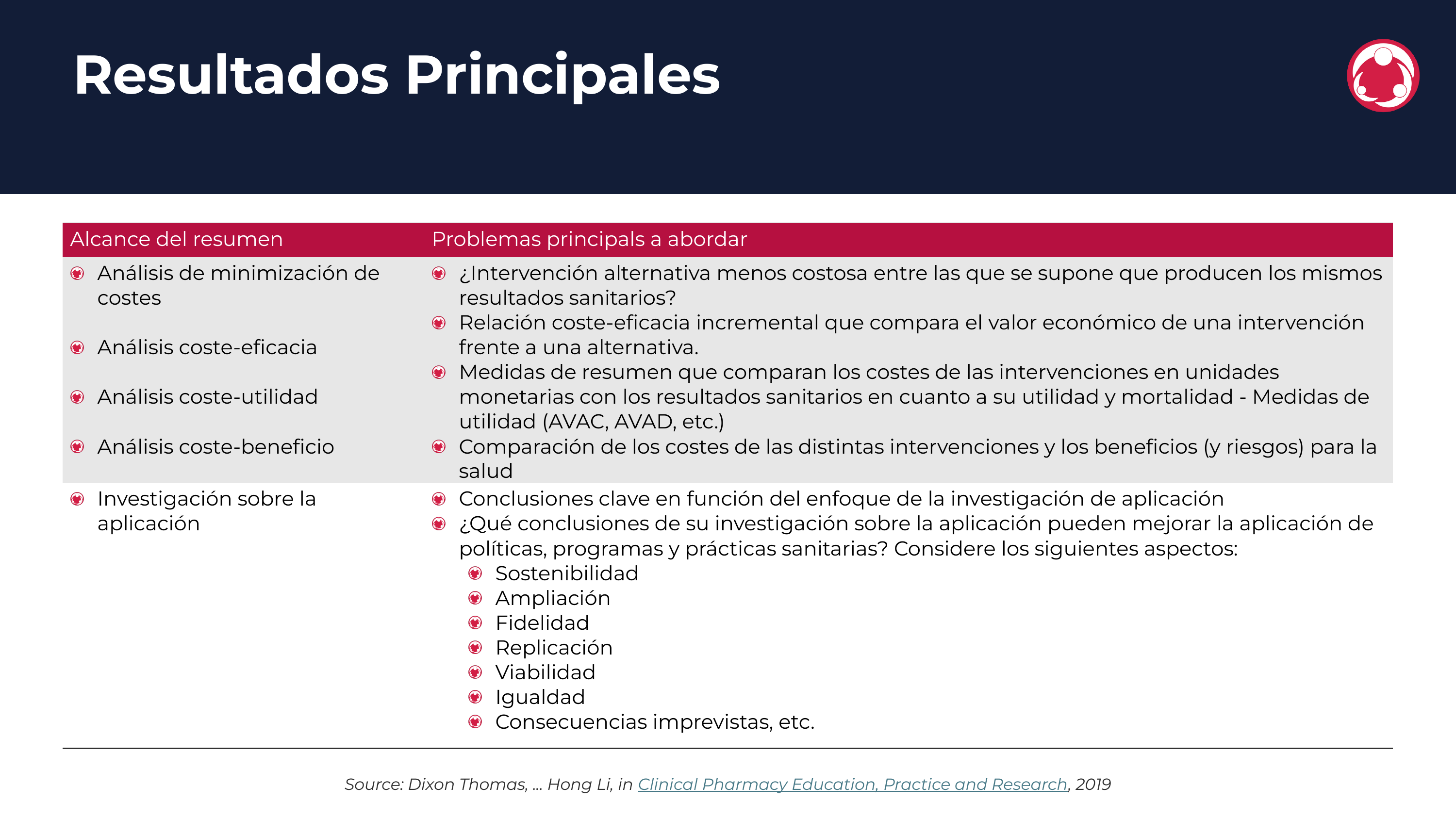

Resultados Principales

| Alcance del resumen | Problemas principals a abordar |
| --- | --- |
| Análisis de minimización de costes Análisis coste-eficacia Análisis coste-utilidad Análisis coste-beneficio | ¿Intervención alternativa menos costosa entre las que se supone que producen los mismos resultados sanitarios? Relación coste-eficacia incremental que compara el valor económico de una intervención frente a una alternativa. Medidas de resumen que comparan los costes de las intervenciones en unidades monetarias con los resultados sanitarios en cuanto a su utilidad y mortalidad - Medidas de utilidad (AVAC, AVAD, etc.) Comparación de los costes de las distintas intervenciones y los beneficios (y riesgos) para la salud |
| Investigación sobre la aplicación | Conclusiones clave en función del enfoque de la investigación de aplicación ¿Qué conclusiones de su investigación sobre la aplicación pueden mejorar la aplicación de políticas, programas y prácticas sanitarias? Considere los siguientes aspectos: Sostenibilidad Ampliación Fidelidad Replicación Viabilidad Igualdad Consecuencias imprevistas, etc. |
Source: Dixon Thomas, ... Hong Li, in Clinical Pharmacy Education, Practice and Research, 2019